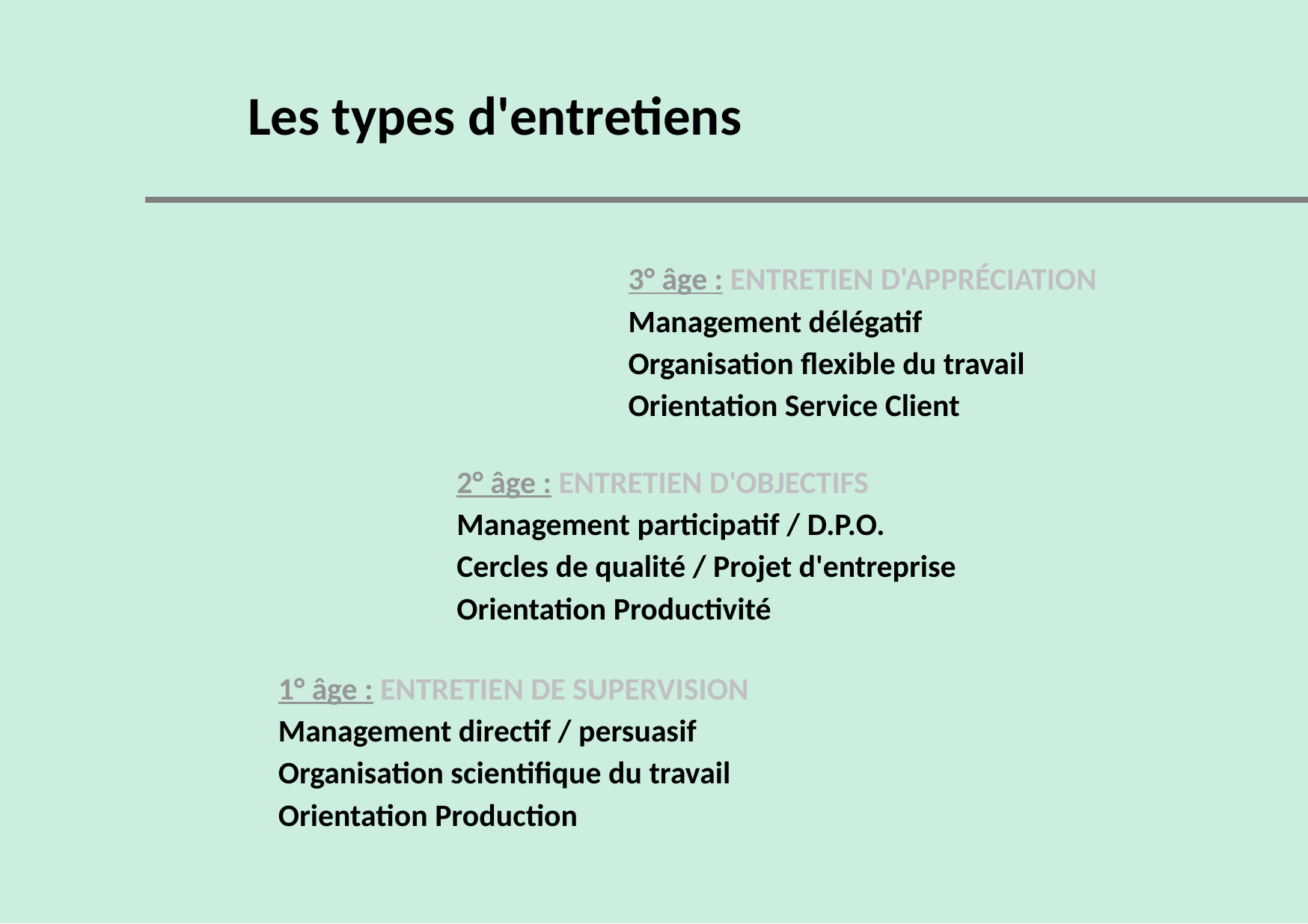

Les types d'entretiens

3° âge : ENTRETIEN D'APPRÉCIATION
Management délégatif
Organisation flexible du travail
Orientation Service Client
2° âge : ENTRETIEN D'OBJECTIFS
Management participatif / D.P.O.
Cercles de qualité / Projet d'entreprise
Orientation Productivité
1° âge : ENTRETIEN DE SUPERVISION
Management directif / persuasif
Organisation scientifique du travail
Orientation Production